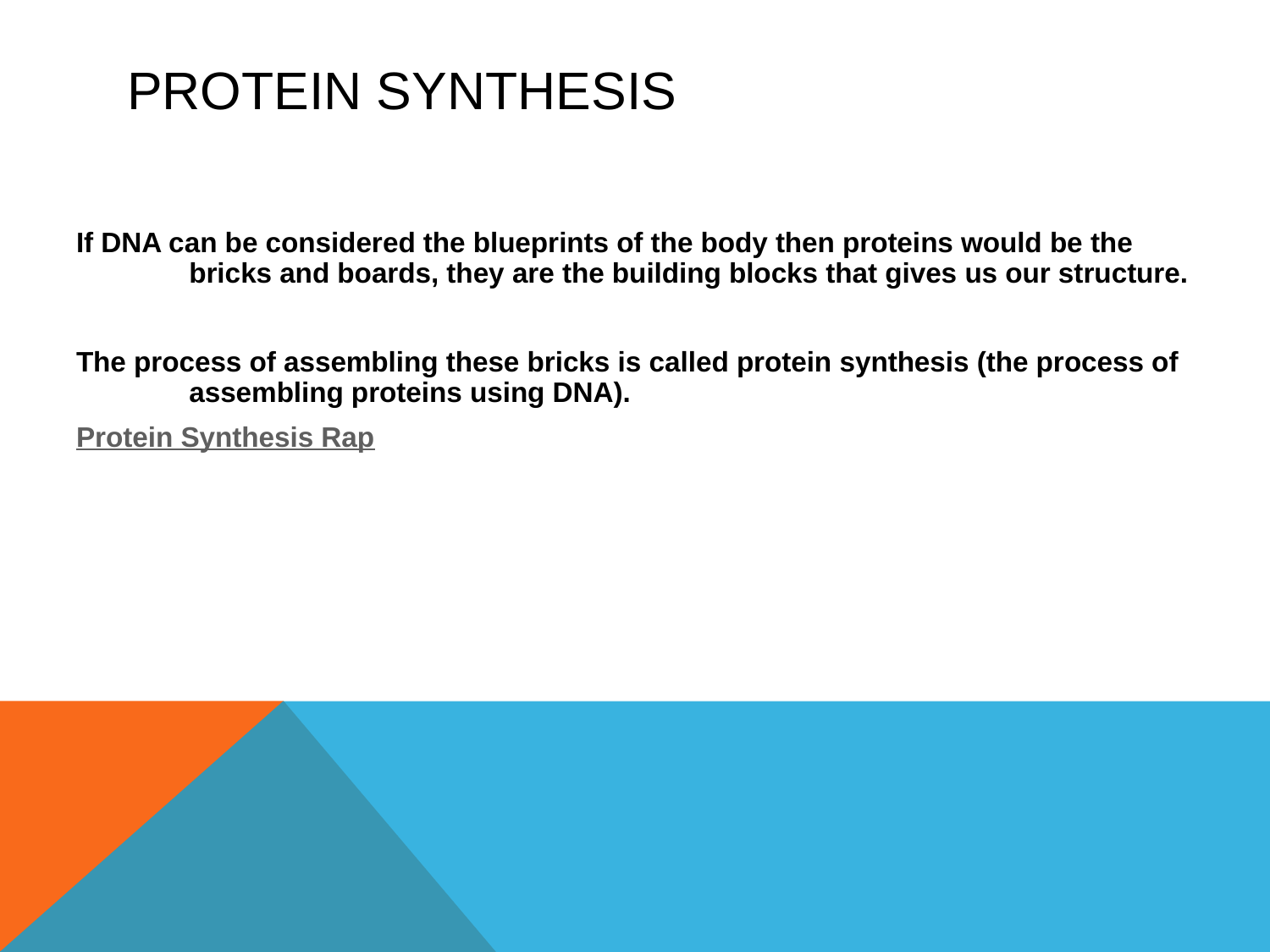

# Protein Synthesis
If DNA can be considered the blueprints of the body then proteins would be the bricks and boards, they are the building blocks that gives us our structure.

The process of assembling these bricks is called protein synthesis (the process of assembling proteins using DNA).
Protein Synthesis Rap